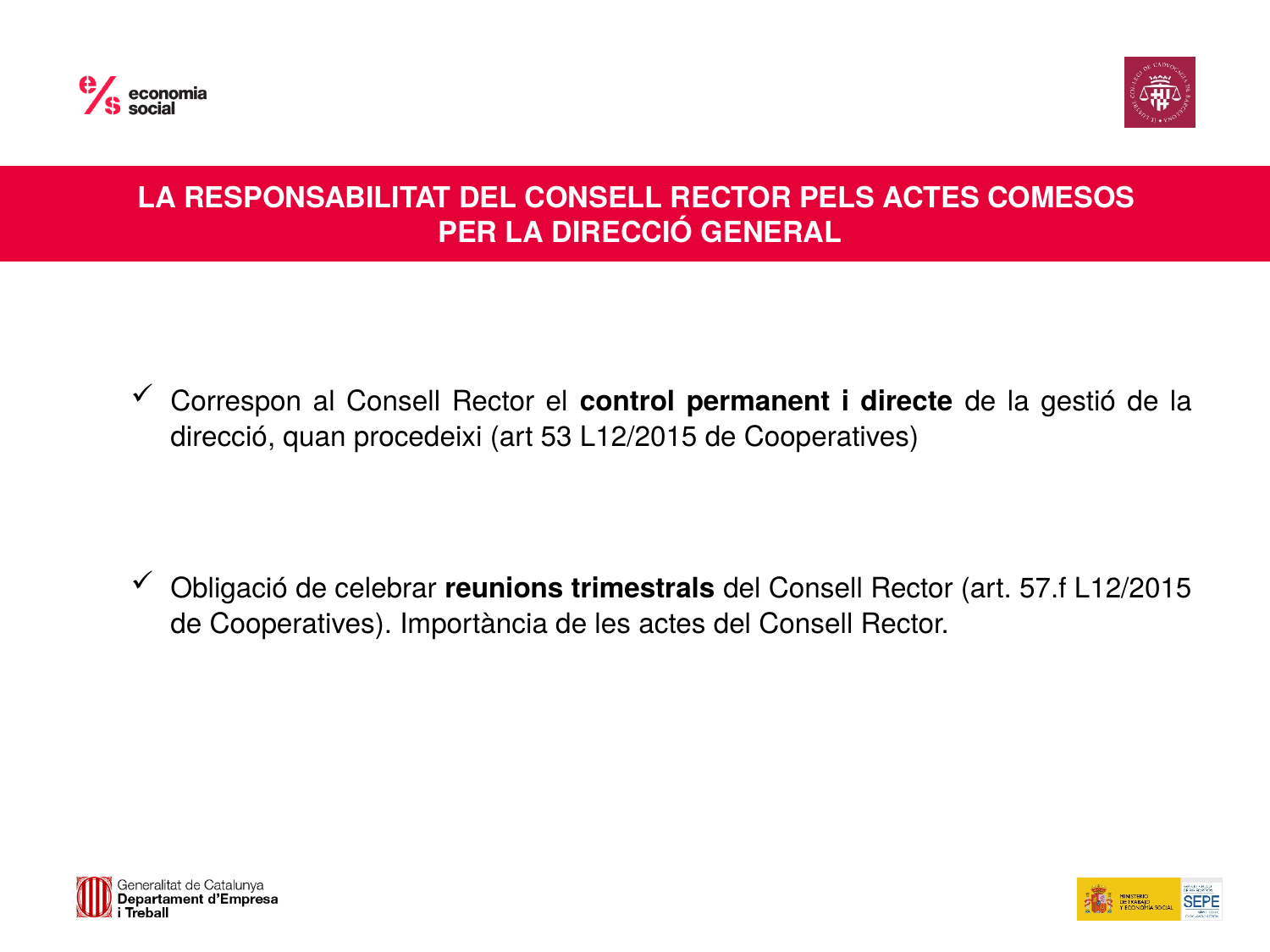

LA RESPONSABILITAT DEL CONSELL RECTOR PELS ACTES COMESOS
PER LA DIRECCIÓ GENERAL

Correspon al Consell Rector el control permanent i directe de la gestió de la direcció, quan procedeixi (art 53 L12/2015 de Cooperatives)

Obligació de celebrar reunions trimestrals del Consell Rector (art. 57.f L12/2015 de Cooperatives). Importància de les actes del Consell Rector.